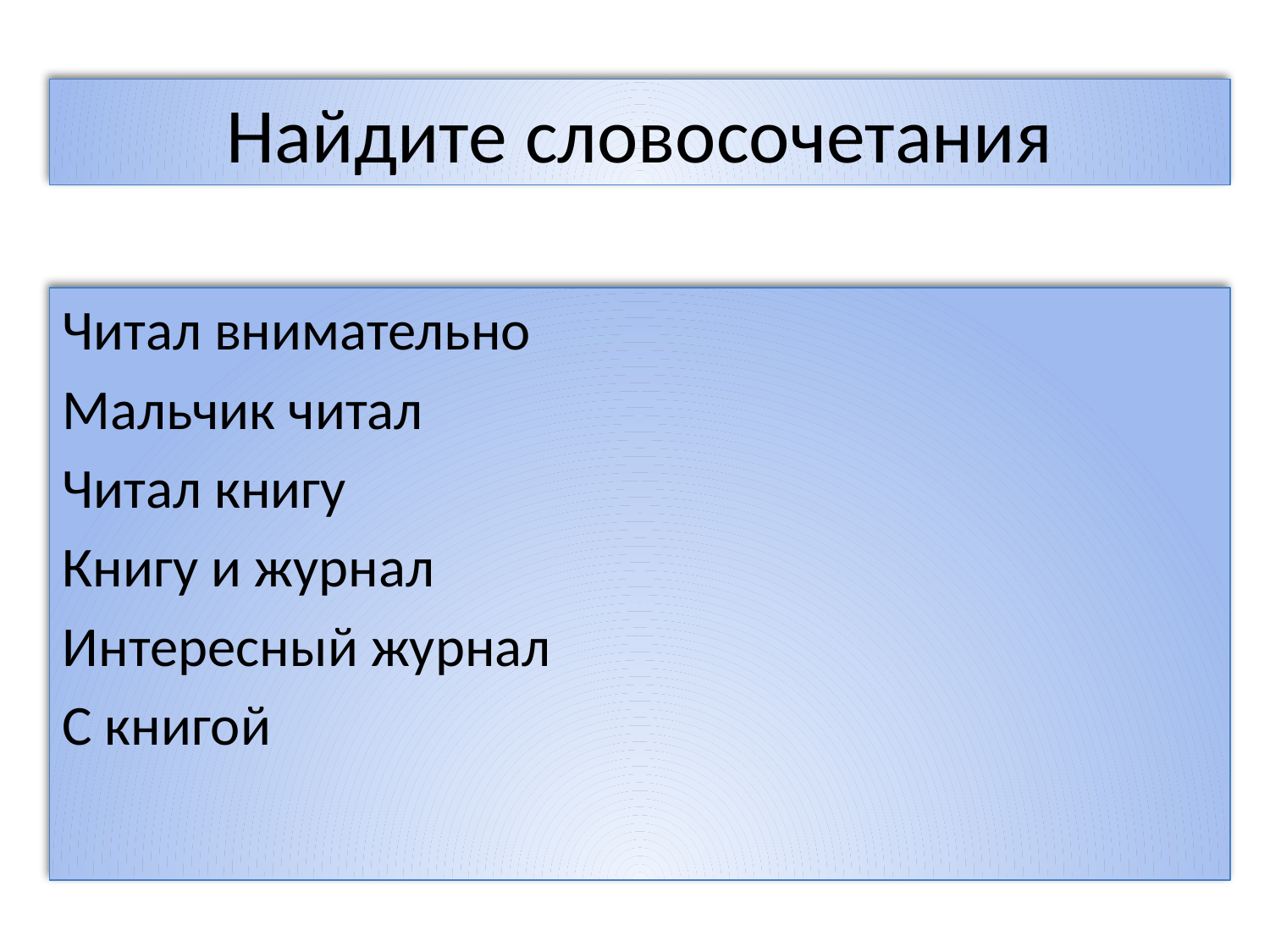

Найдите словосочетания
Читал внимательно
Мальчик читал
Читал книгу
Книгу и журнал
Интересный журнал
С книгой